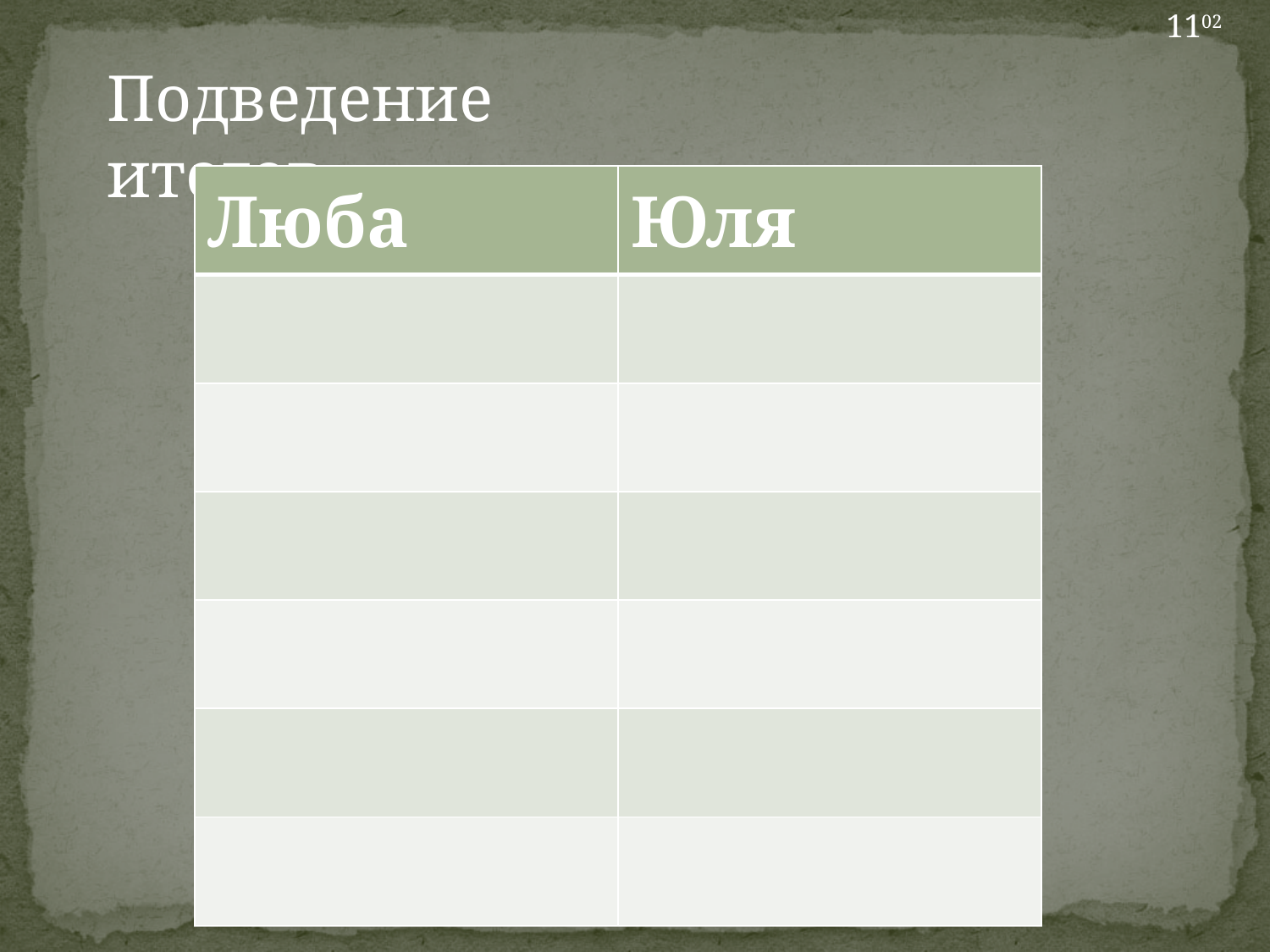

1102
Подведение итогов
| Люба | Юля |
| --- | --- |
|  |  |
|  |  |
|  |  |
|  |  |
|  |  |
|  |  |